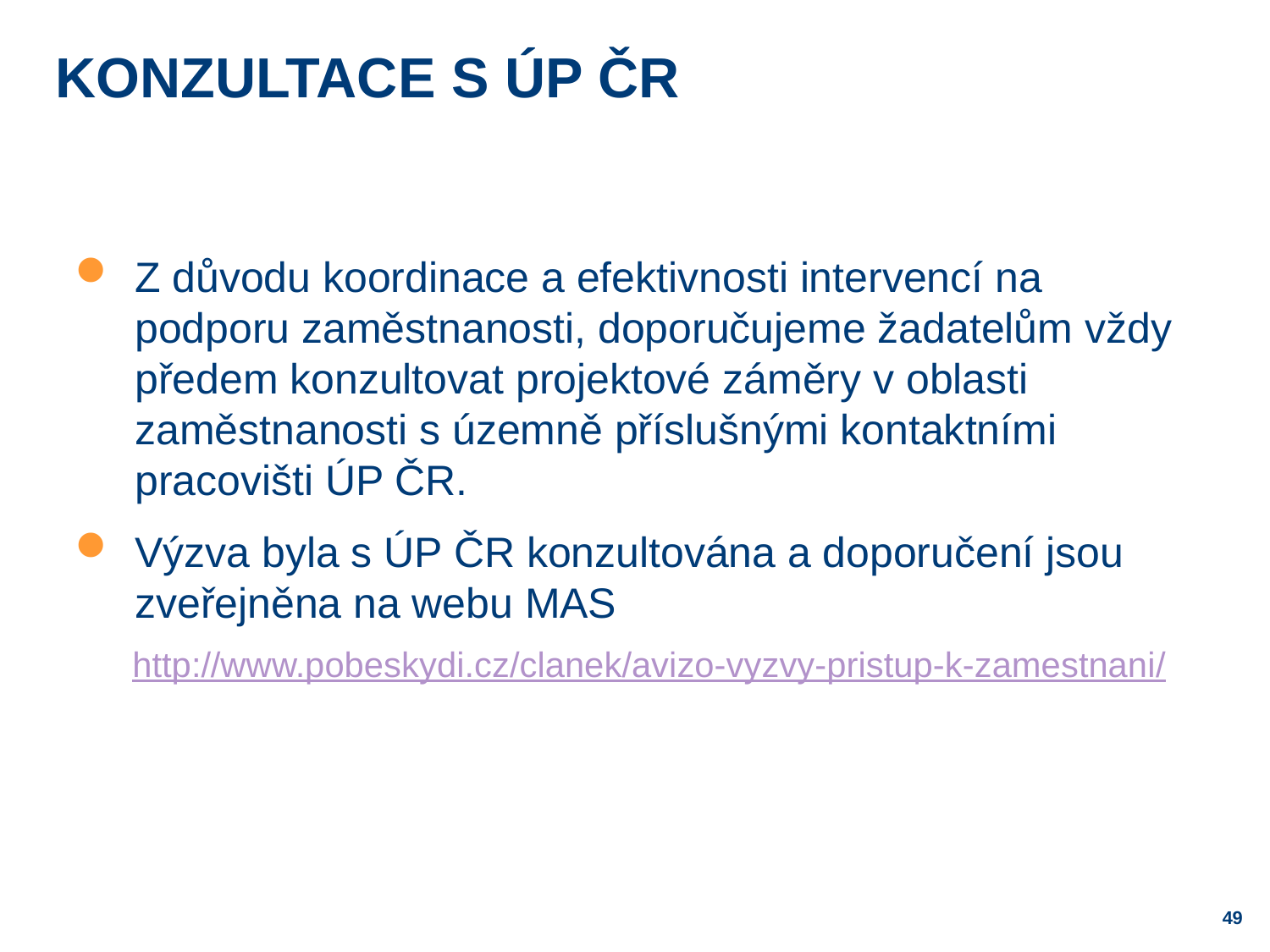

# KONZULTACE S ÚP ČR
Z důvodu koordinace a efektivnosti intervencí na podporu zaměstnanosti, doporučujeme žadatelům vždy předem konzultovat projektové záměry v oblasti zaměstnanosti s územně příslušnými kontaktními pracovišti ÚP ČR.
Výzva byla s ÚP ČR konzultována a doporučení jsou zveřejněna na webu MAS
http://www.pobeskydi.cz/clanek/avizo-vyzvy-pristup-k-zamestnani/

49